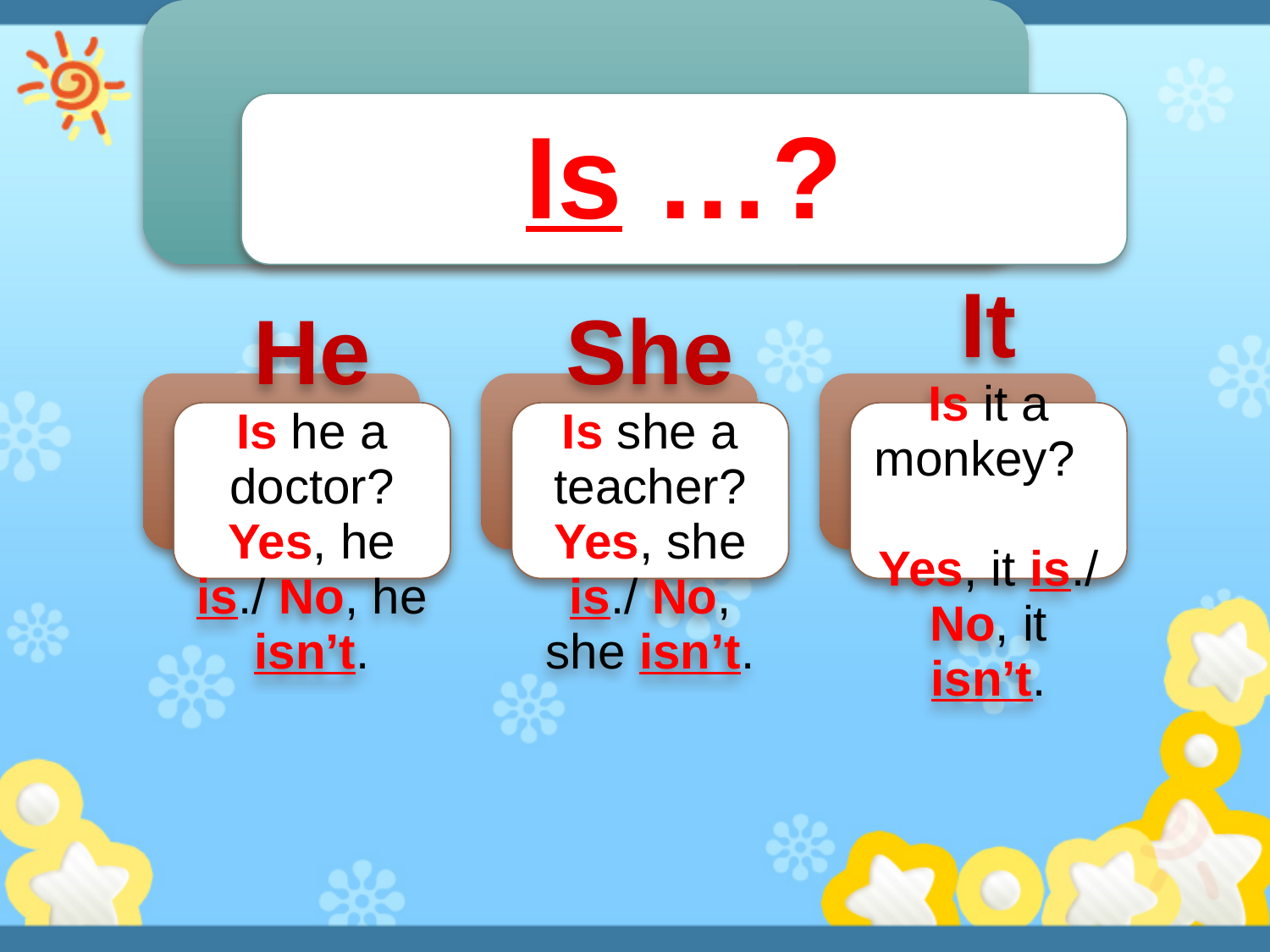

Is …?
He
Is he a doctor?
Yes, he is./ No, he isn’t.
She
Is she a teacher?
Yes, she is./ No, she isn’t.
It
Is it a monkey?
Yes, it is./ No, it isn’t.